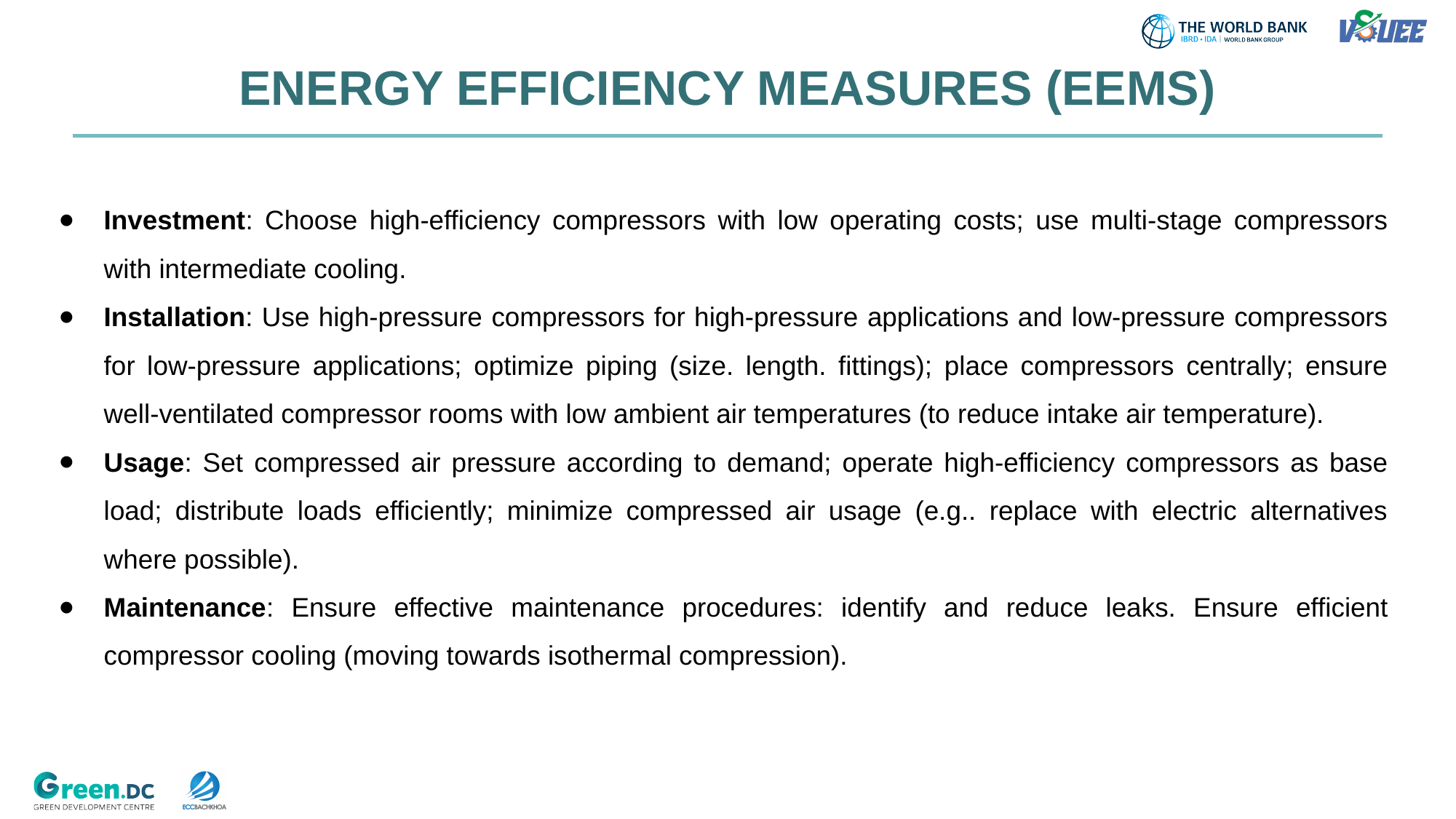

ENERGY EFFICIENCY MEASURES (EEMS)
Investment: Choose high-efficiency compressors with low operating costs; use multi-stage compressors with intermediate cooling.
Installation: Use high-pressure compressors for high-pressure applications and low-pressure compressors for low-pressure applications; optimize piping (size. length. fittings); place compressors centrally; ensure well-ventilated compressor rooms with low ambient air temperatures (to reduce intake air temperature).
Usage: Set compressed air pressure according to demand; operate high-efficiency compressors as base load; distribute loads efficiently; minimize compressed air usage (e.g.. replace with electric alternatives where possible).
Maintenance: Ensure effective maintenance procedures: identify and reduce leaks. Ensure efficient compressor cooling (moving towards isothermal compression).